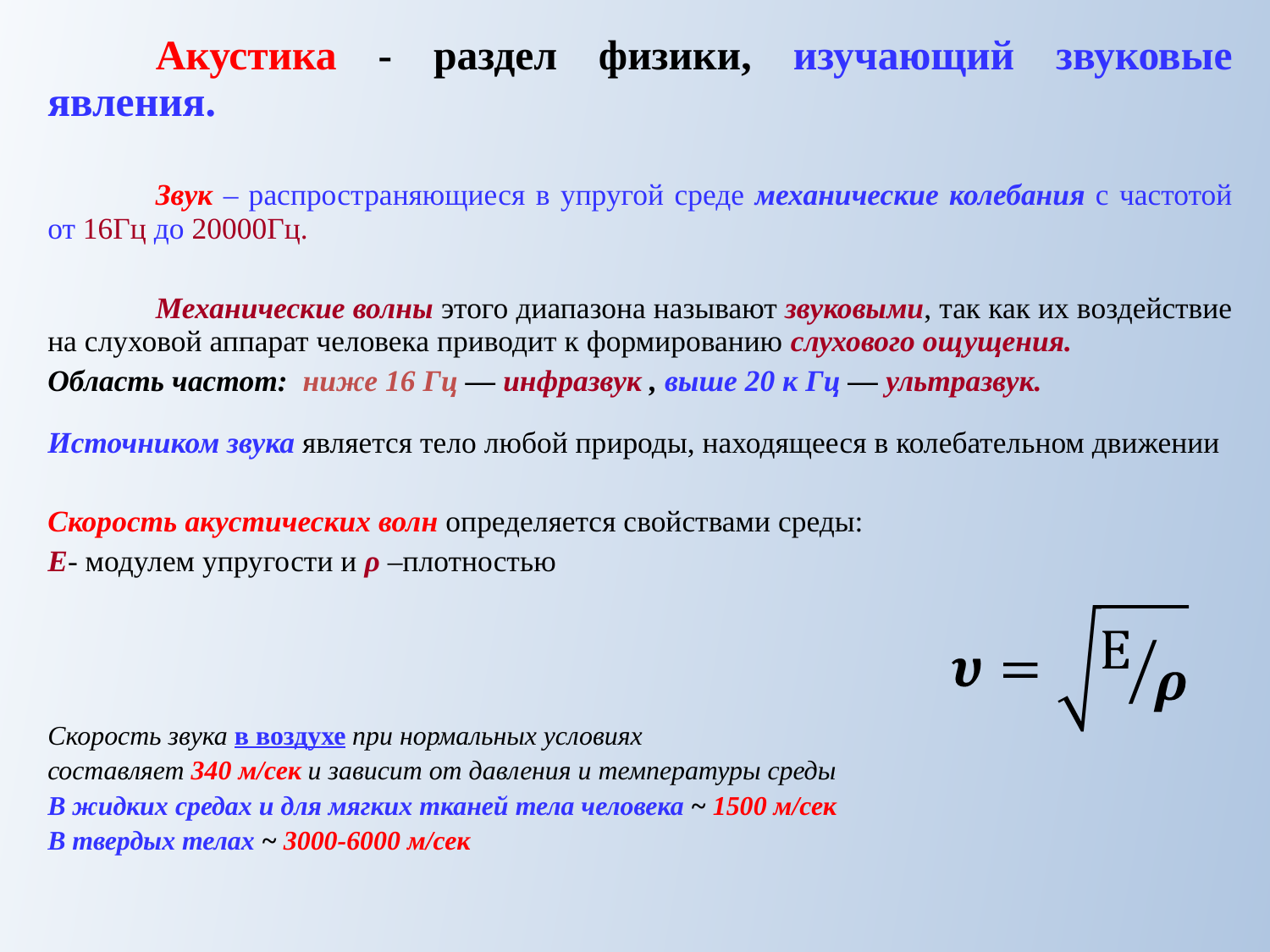

Акустика - раздел физики, изучающий звуковые явления.

	Звук – распространяющиеся в упругой среде механические колебания с частотой от 16Гц до 20000Гц.

	Механические волны этого диапазона называют звуковыми, так как их воздействие на слуховой аппарат человека приводит к формированию слухового ощущения.
Область частот:  ниже 16 Гц — инфразвук , выше 20 к Гц — ультразвук.

Источником звука является тело любой природы, находящееся в колебательном движении

Скорость акустических волн определяется свойствами среды:
Е- модулем упругости и ρ –плотностью

Скорость звука в воздухе при нормальных условиях
составляет 340 м/сек и зависит от давления и температуры среды
В жидких средах и для мягких тканей тела человека ~ 1500 м/сек
В твердых телах ~ 3000-6000 м/сек